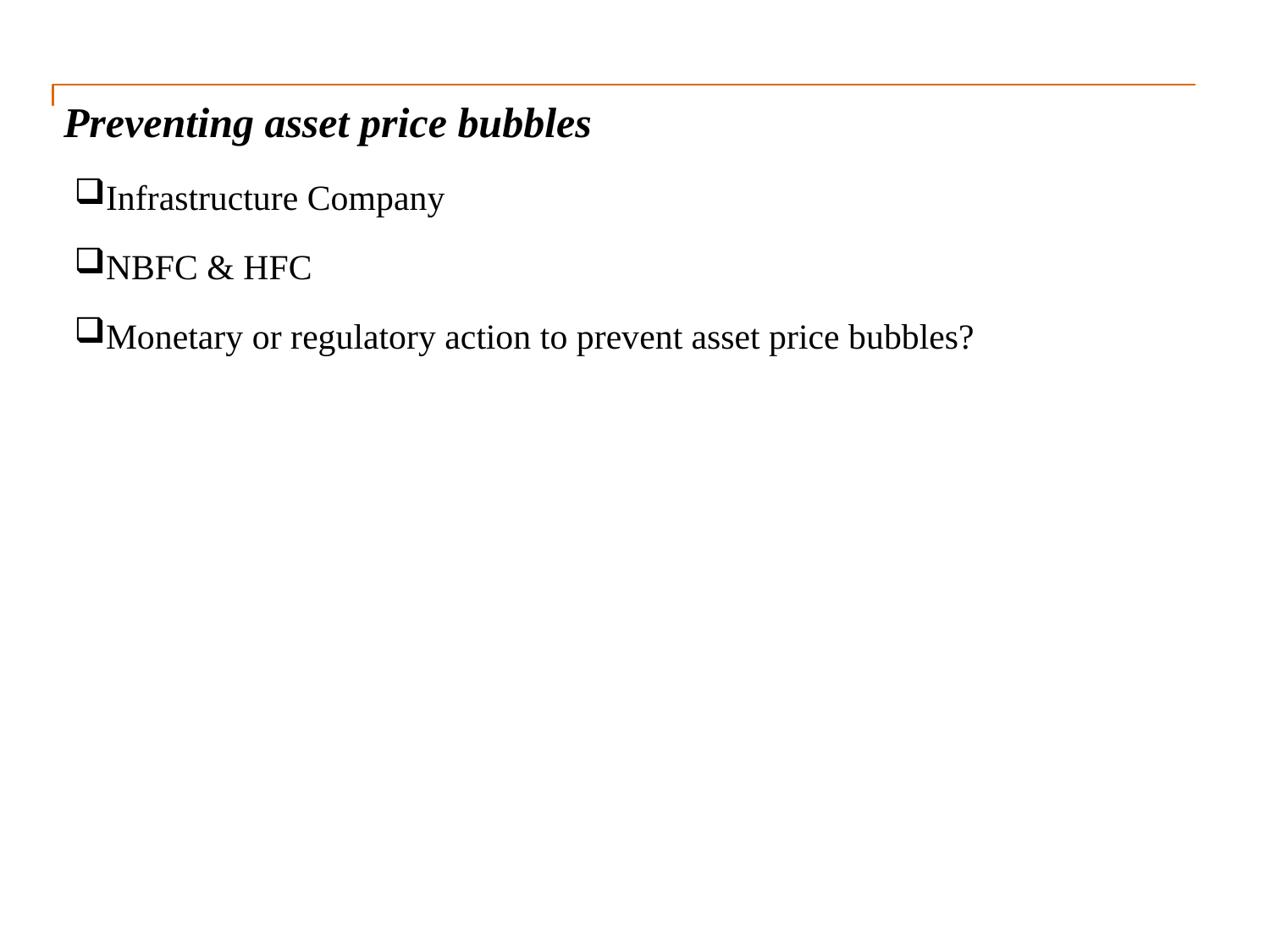

# Preventing asset price bubbles
Infrastructure Company
NBFC & HFC
Monetary or regulatory action to prevent asset price bubbles?